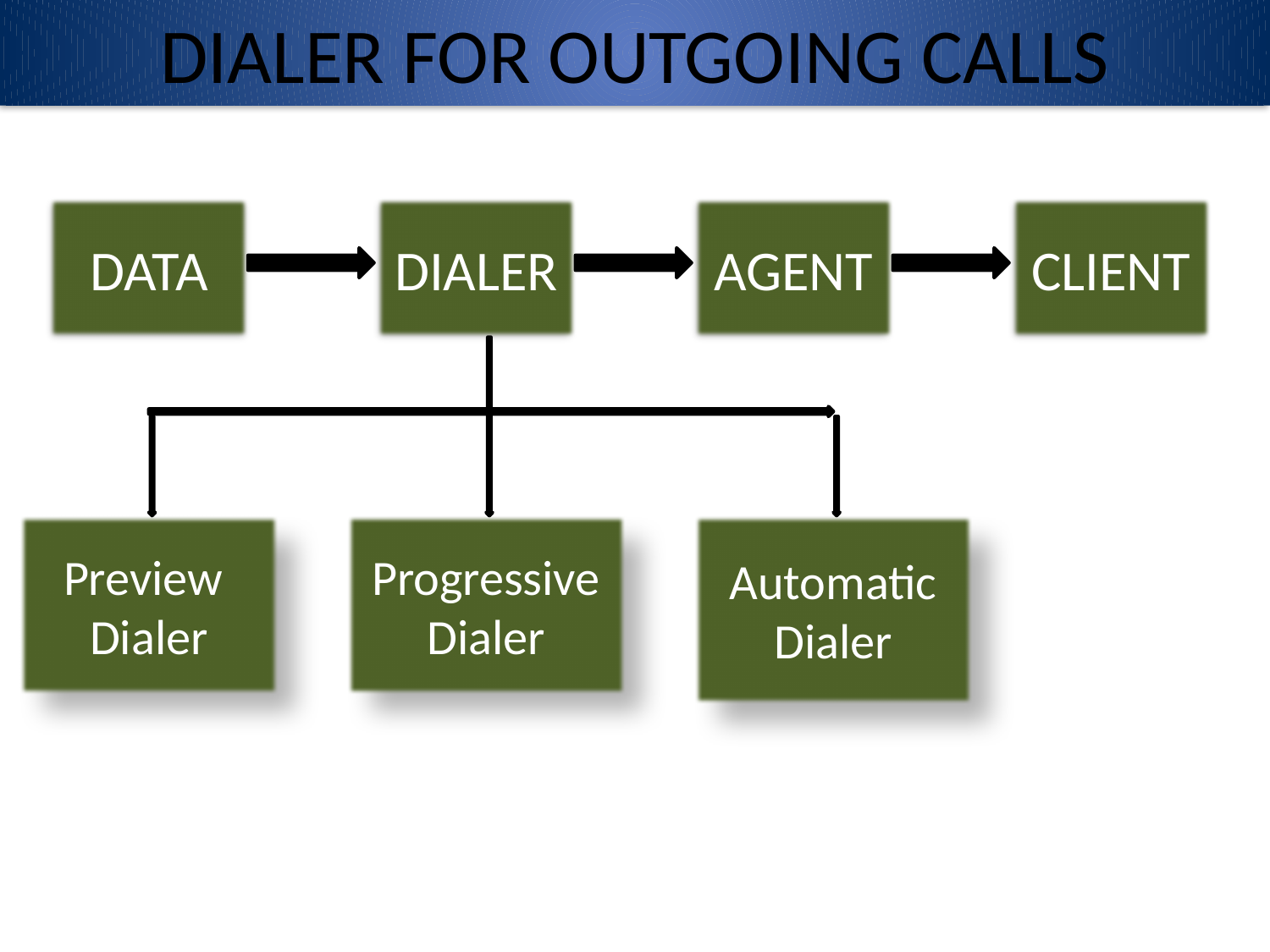

DIALER FOR OUTGOING CALLS
DATA
DIALER
AGENT
CLIENT

Preview  Dialer
Progressive Dialer
Automatic Dialer